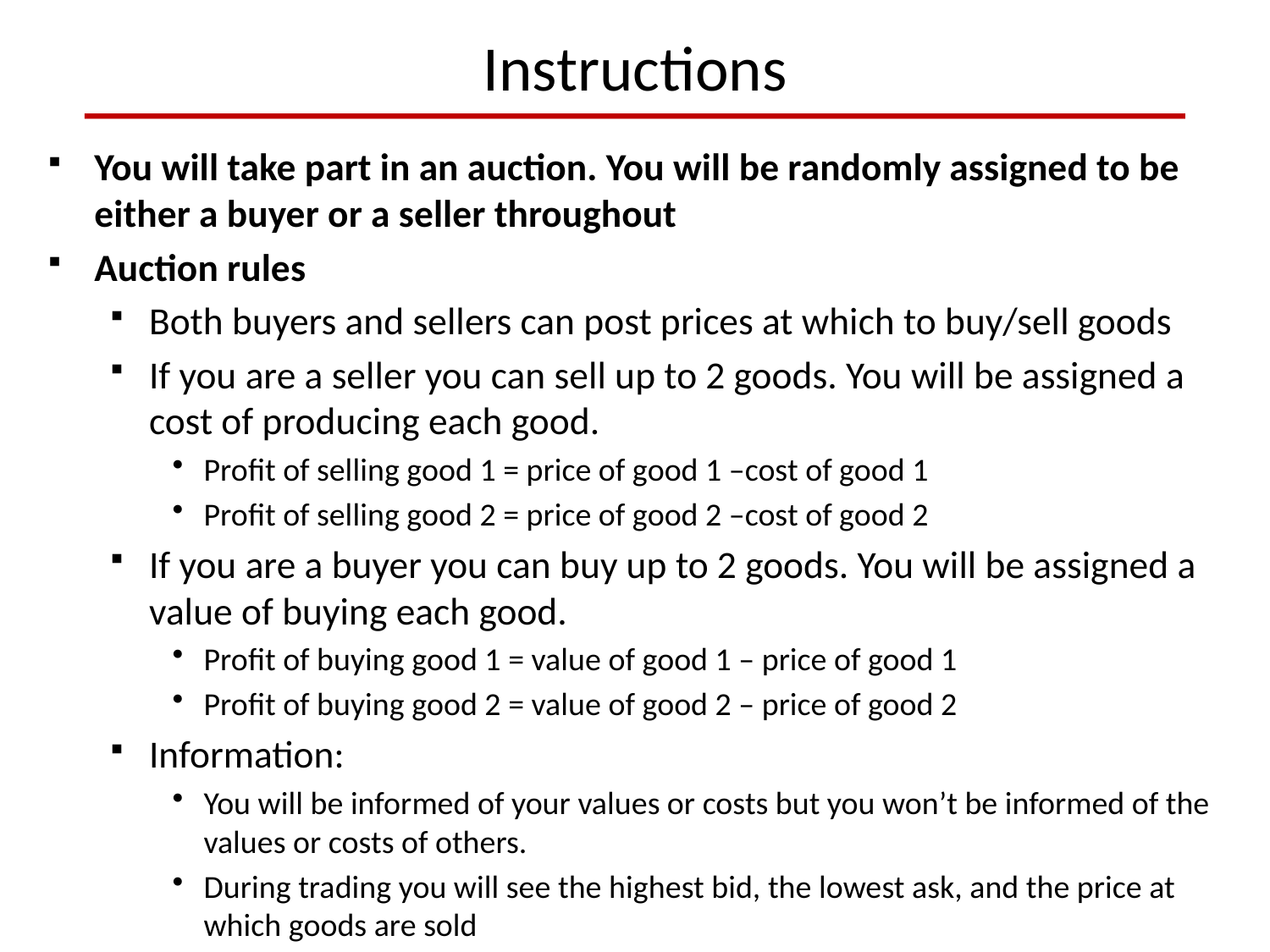

# Instructions
You will take part in an auction. You will be randomly assigned to be either a buyer or a seller throughout
Auction rules
Both buyers and sellers can post prices at which to buy/sell goods
If you are a seller you can sell up to 2 goods. You will be assigned a cost of producing each good.
Profit of selling good 1 = price of good 1 –cost of good 1
Profit of selling good 2 = price of good 2 –cost of good 2
If you are a buyer you can buy up to 2 goods. You will be assigned a value of buying each good.
Profit of buying good 1 = value of good 1 – price of good 1
Profit of buying good 2 = value of good 2 – price of good 2
Information:
You will be informed of your values or costs but you won’t be informed of the values or costs of others.
During trading you will see the highest bid, the lowest ask, and the price at which goods are sold